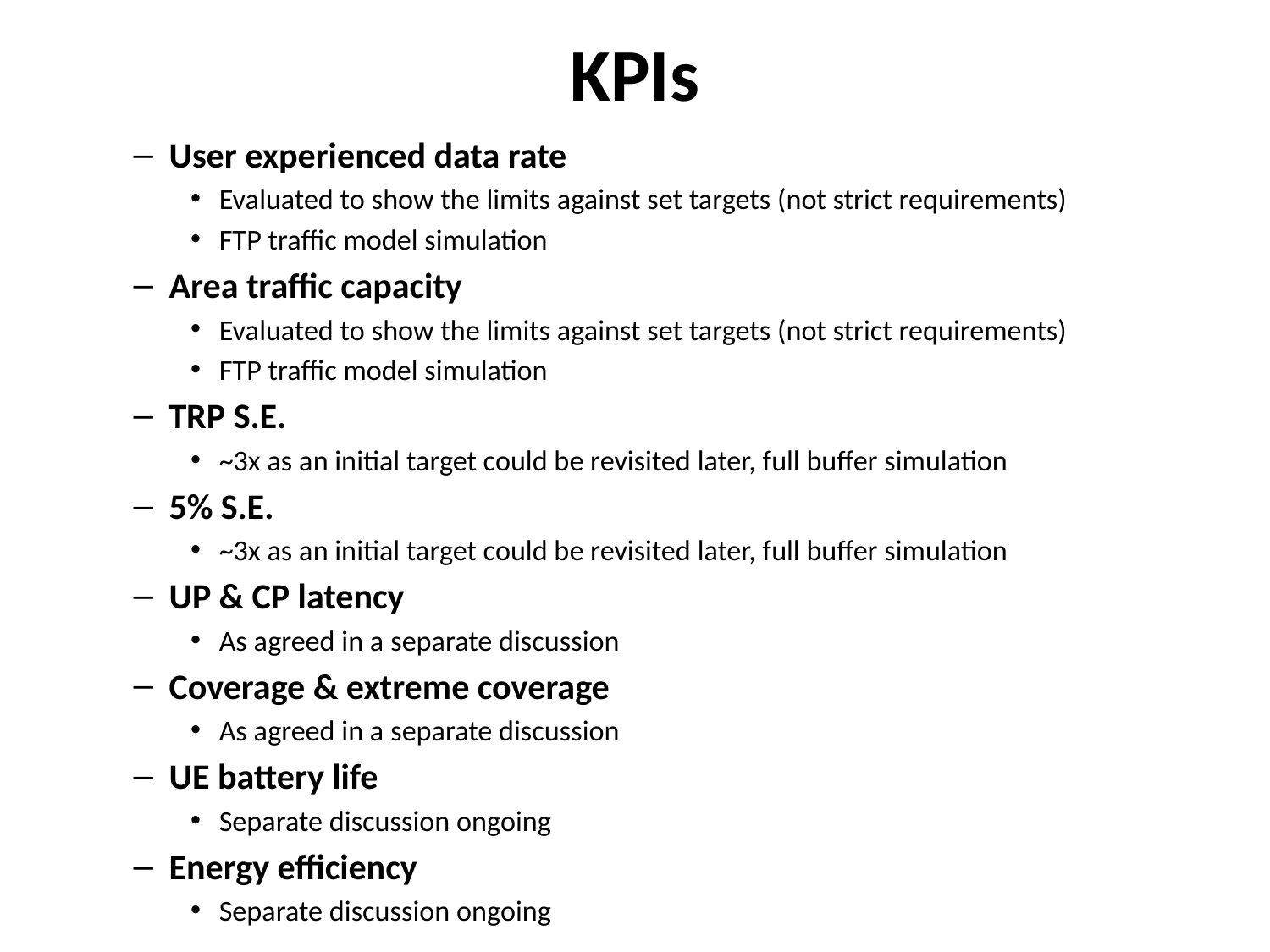

# KPIs
User experienced data rate
Evaluated to show the limits against set targets (not strict requirements)
FTP traffic model simulation
Area traffic capacity
Evaluated to show the limits against set targets (not strict requirements)
FTP traffic model simulation
TRP S.E.
~3x as an initial target could be revisited later, full buffer simulation
5% S.E.
~3x as an initial target could be revisited later, full buffer simulation
UP & CP latency
As agreed in a separate discussion
Coverage & extreme coverage
As agreed in a separate discussion
UE battery life
Separate discussion ongoing
Energy efficiency
Separate discussion ongoing